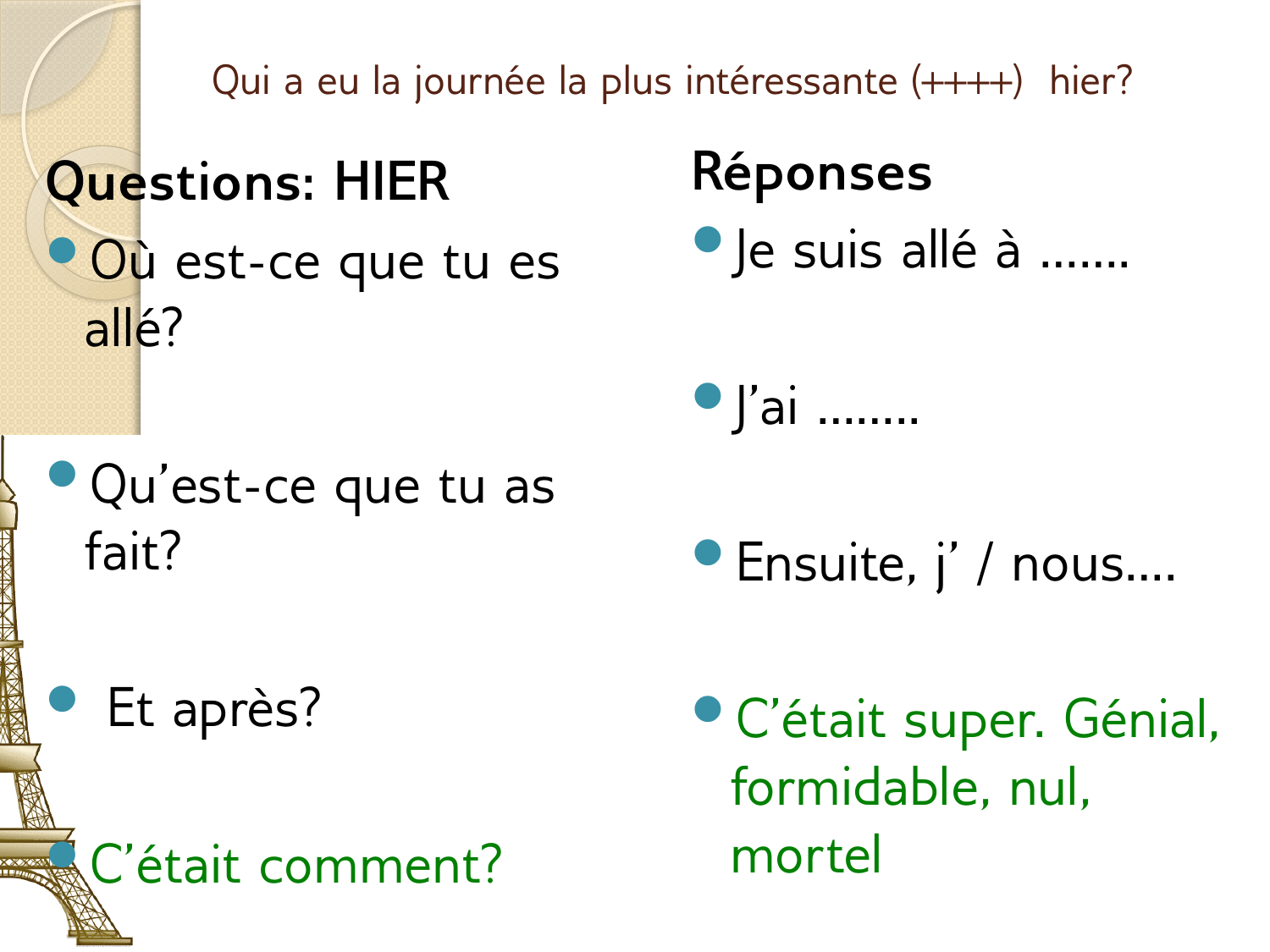

# Qui a eu la journée la plus intéressante (++++)  hier?
Réponses
Je suis allé à …….

J’ai ……..

Ensuite, j’ / nous….

C’était super. Génial, formidable, nul, mortel
Questions: HIER
Où est-ce que tu es allé?

Qu’est-ce que tu as fait?

 Et après?

C’était comment?